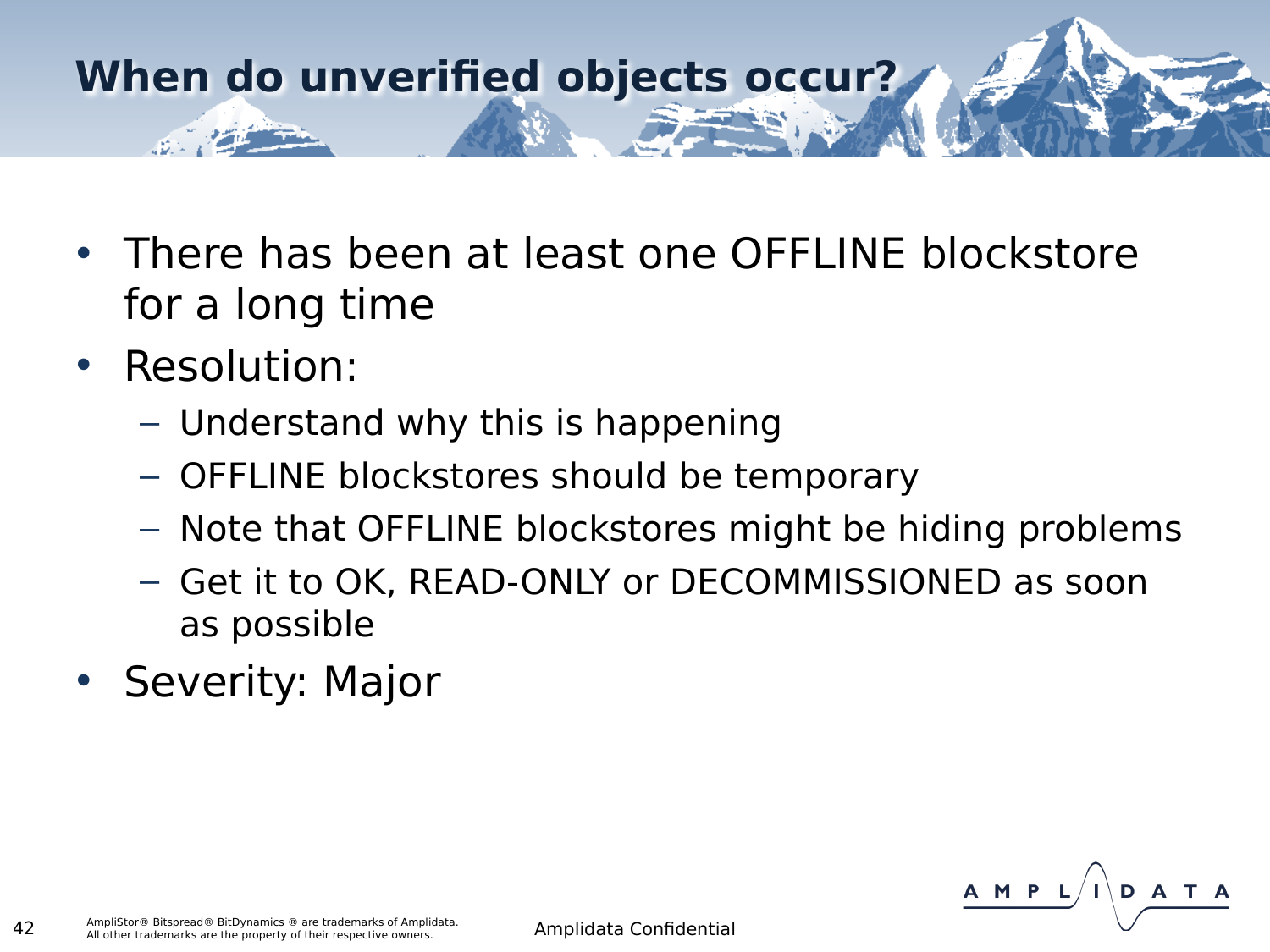

# When do unverified objects occur?
There has been at least one OFFLINE blockstore for a long time
Resolution:
Understand why this is happening
OFFLINE blockstores should be temporary
Note that OFFLINE blockstores might be hiding problems
Get it to OK, READ-ONLY or DECOMMISSIONED as soon as possible
Severity: Major
42
Amplidata Confidential